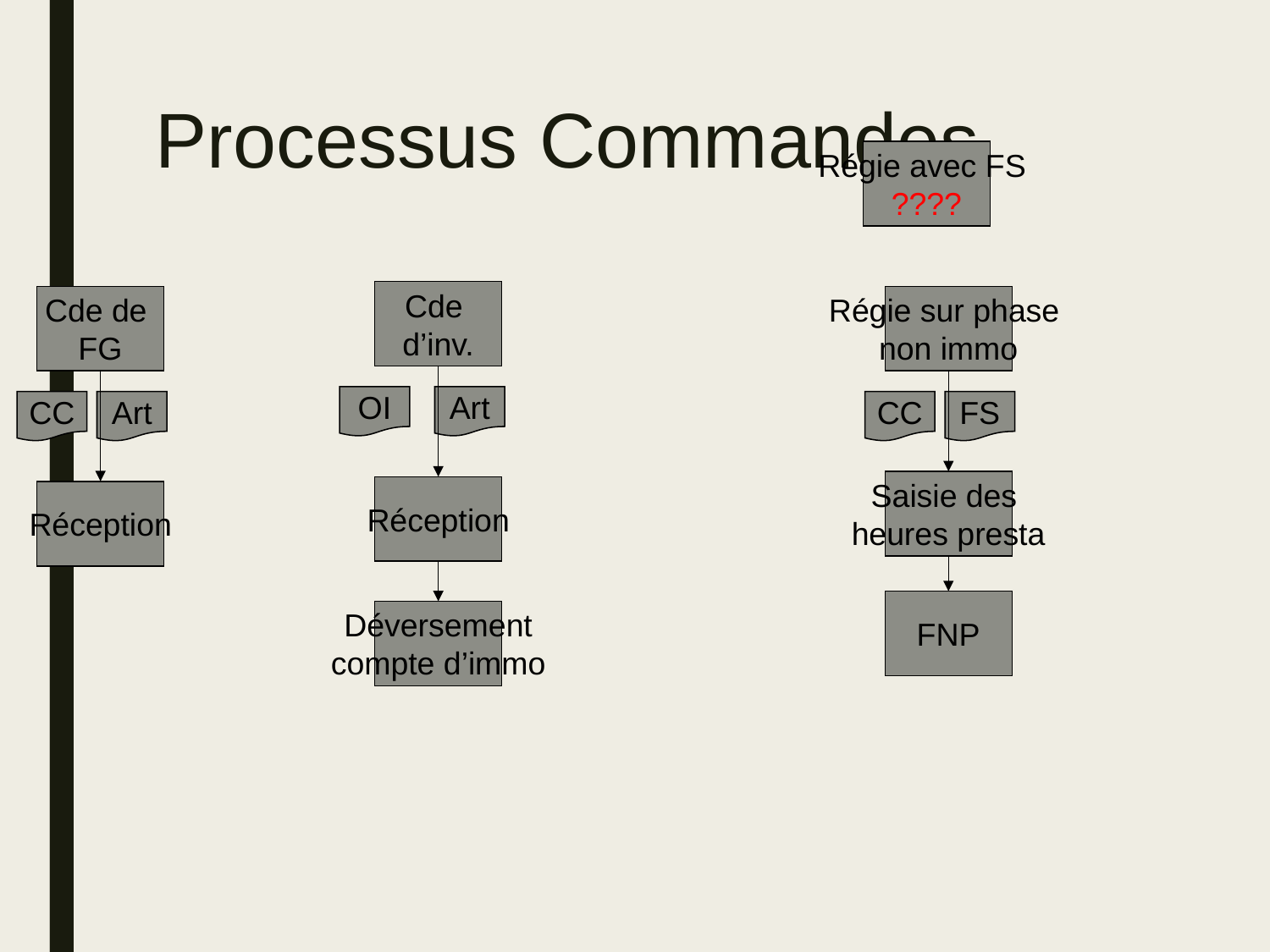

# Processus Commandes
Régie avec FS
????
Cde
d’inv.
Cde de
FG
Régie sur phase
non immo
OI
Art
CC
Art
CC
FS
Saisie des
heures presta
Réception
Réception
FNP
Déversement
compte d’immo